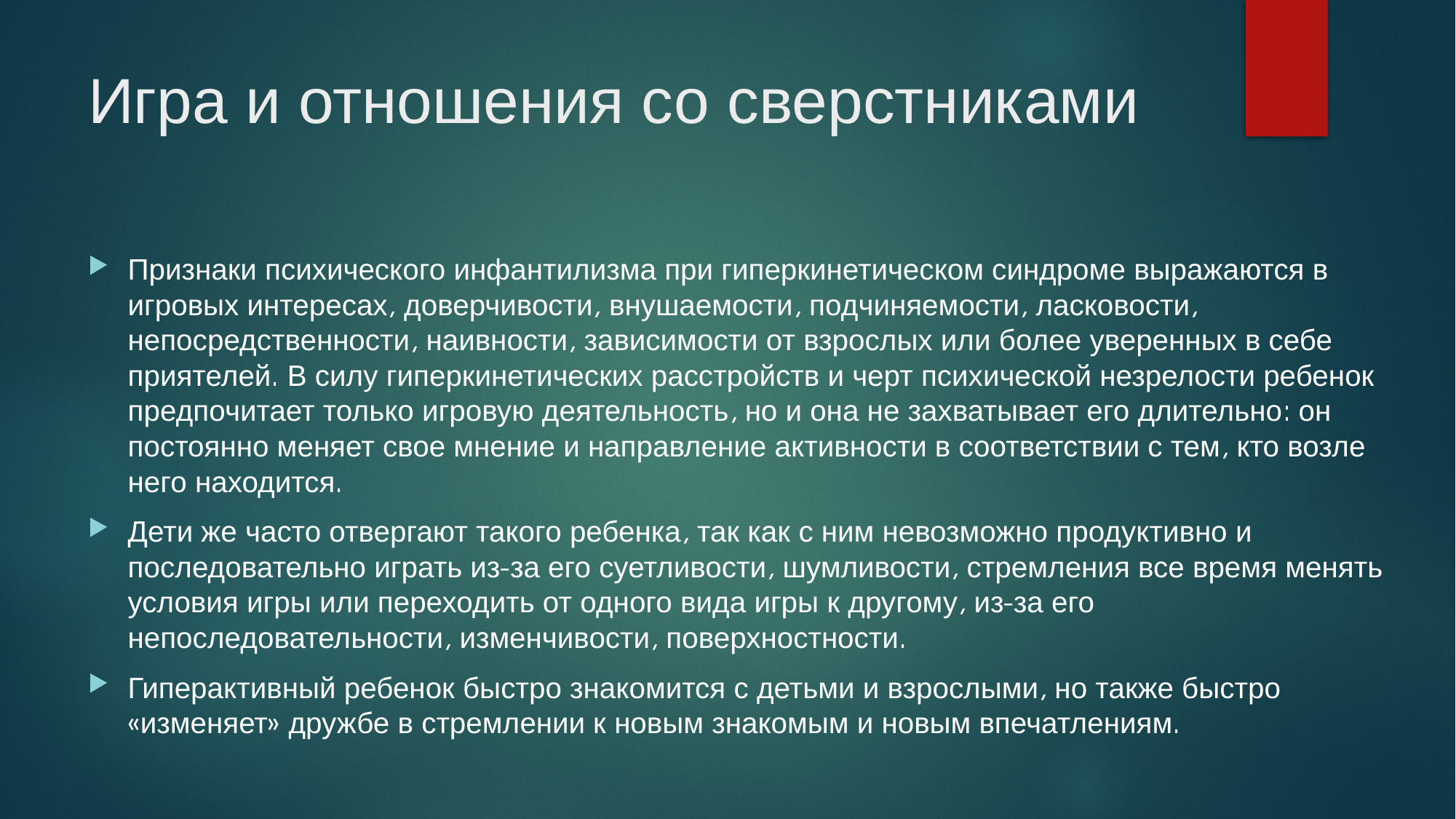

# Игра и отношения со сверстниками
Признаки психического инфантилизма при гиперкинетическом синдроме выражаются в игровых интересах, доверчивости, внушаемости, подчиняемости, ласковости, непосредственности, наивности, зависимости от взрослых или более уверенных в себе приятелей. В силу гиперкинетических расстройств и черт психической незрелости ребенок предпочитает только игровую деятельность, но и она не захватывает его длительно: он постоянно меняет свое мнение и направление активности в соответствии с тем, кто возле него находится.
Дети же часто отвергают такого ребенка, так как с ним невозможно продуктивно и последовательно играть из-за его суетливости, шумливости, стремления все время менять условия игры или переходить от одного вида игры к другому, из-за его непоследовательности, изменчивости, поверхностности.
Гиперактивный ребенок быстро знакомится с детьми и взрослыми, но также быстро «изменяет» дружбе в стремлении к новым знакомым и новым впечатлениям.